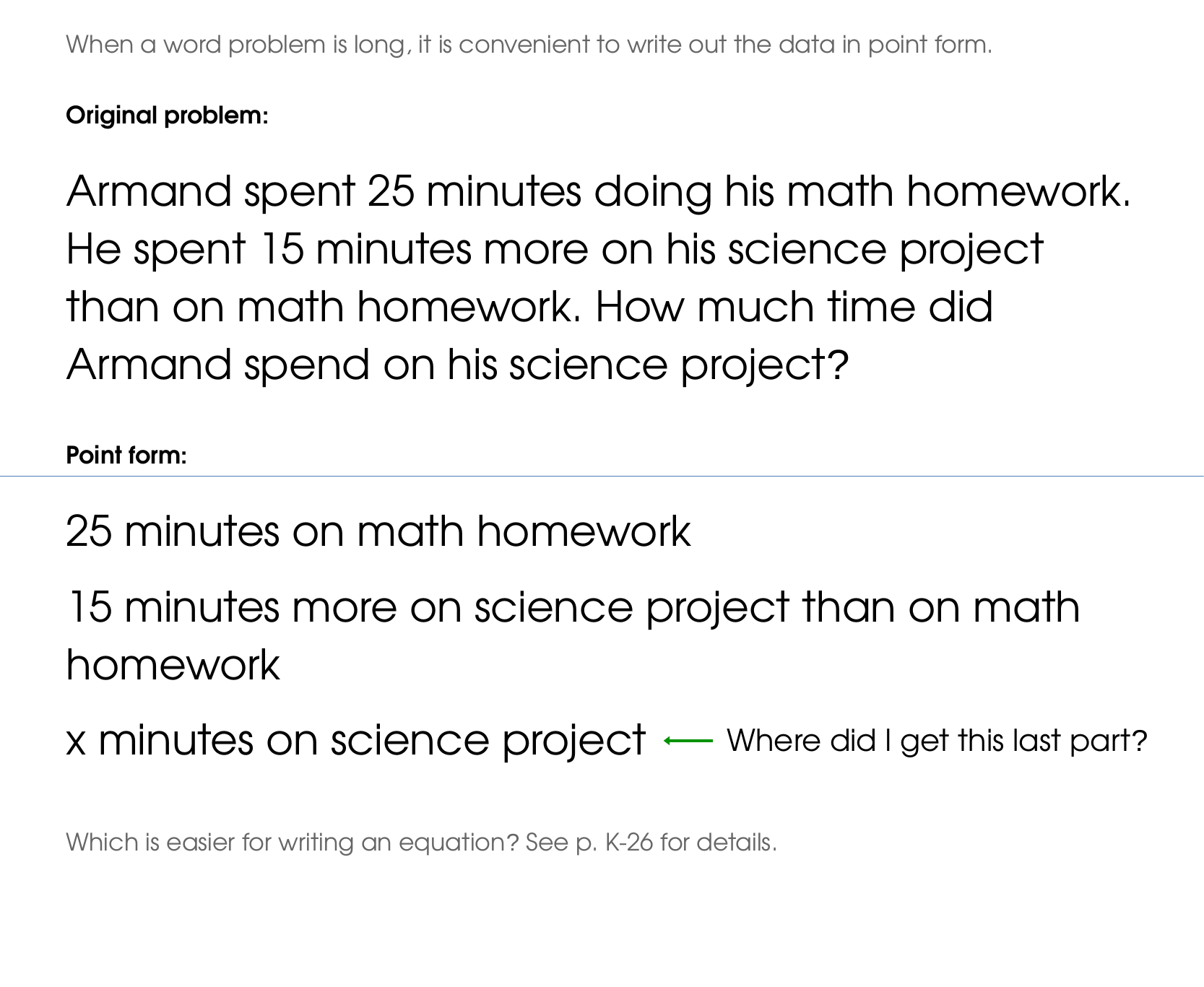

When a word problem is long, it is convenient to write out the data in point form.
Original problem:
Armand spent 25 minutes doing his math homework. He spent 15 minutes more on his science project than on math homework. How much time did Armand spend on his science project?
Point form:
25 minutes on math homework
15 minutes more on science project than on math homework
x minutes on science project
Where did I get this last part?
Which is easier for writing an equation? See p. K-26 for details.